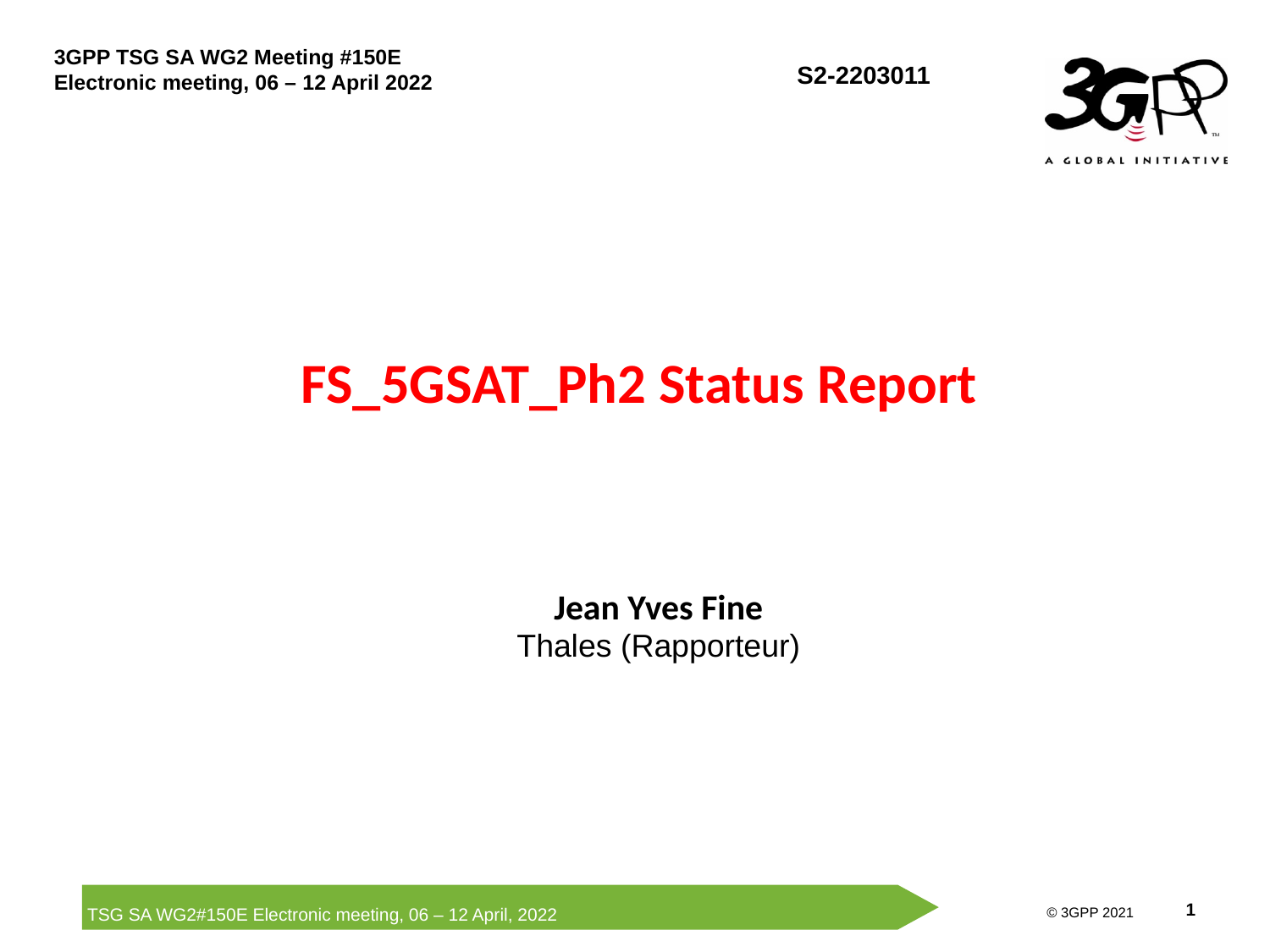

S2-2203011
# FS_5GSAT_Ph2 Status Report
Jean Yves Fine
Thales (Rapporteur)